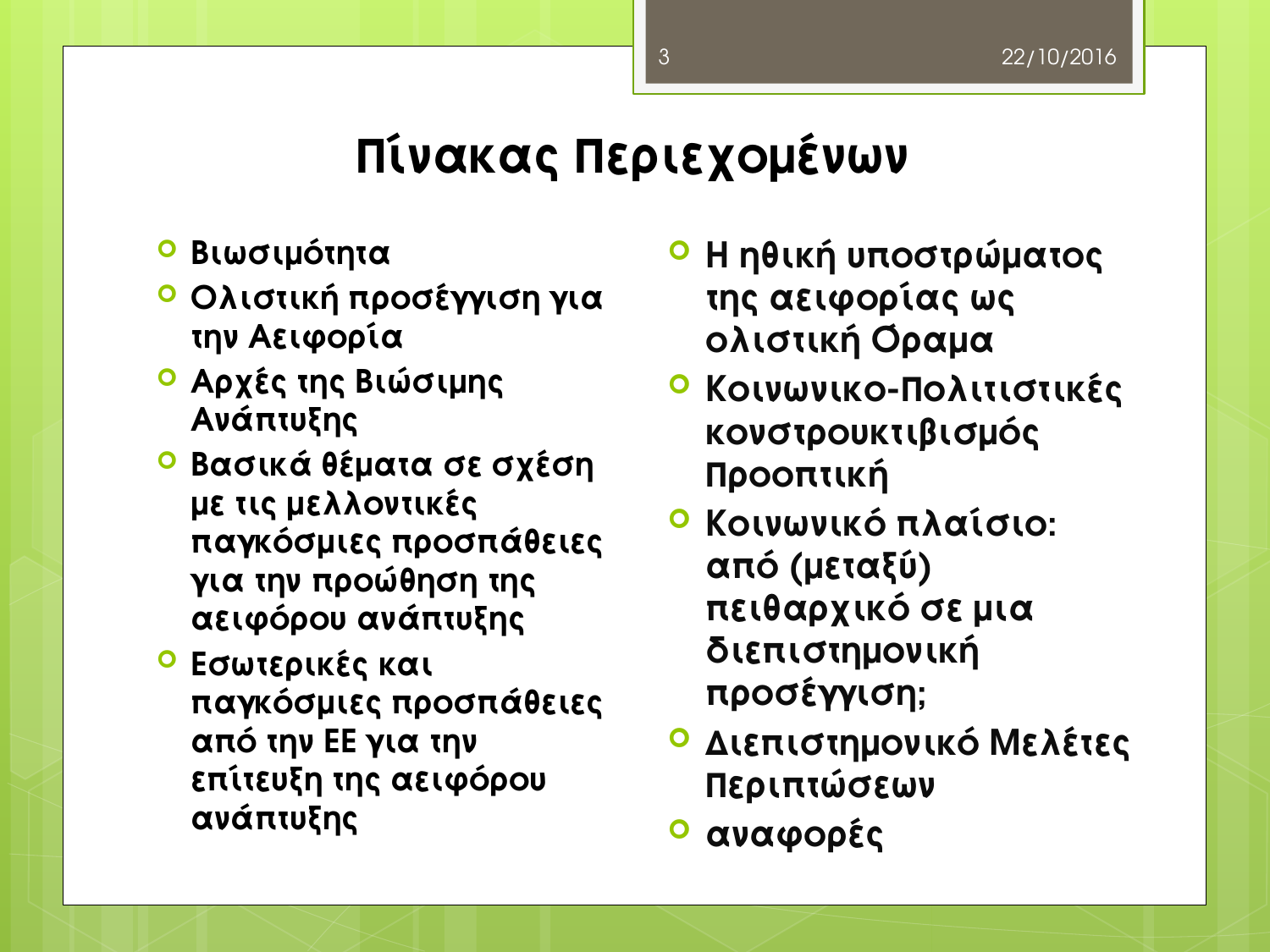

3
22/10/2016
# Πίνακας Περιεχομένων
Βιωσιμότητα
Ολιστική προσέγγιση για την Αειφορία
Αρχές της Βιώσιμης Ανάπτυξης
Βασικά θέματα σε σχέση με τις μελλοντικές παγκόσμιες προσπάθειες για την προώθηση της αειφόρου ανάπτυξης
Εσωτερικές και παγκόσμιες προσπάθειες από την ΕΕ για την επίτευξη της αειφόρου ανάπτυξης
Η ηθική υποστρώματος της αειφορίας ως ολιστική Όραμα
Κοινωνικο-Πολιτιστικές κονστρουκτιβισμός Προοπτική
Κοινωνικό πλαίσιο: από (μεταξύ) πειθαρχικό σε μια διεπιστημονική προσέγγιση;
Διεπιστημονικό Μελέτες Περιπτώσεων
αναφορές